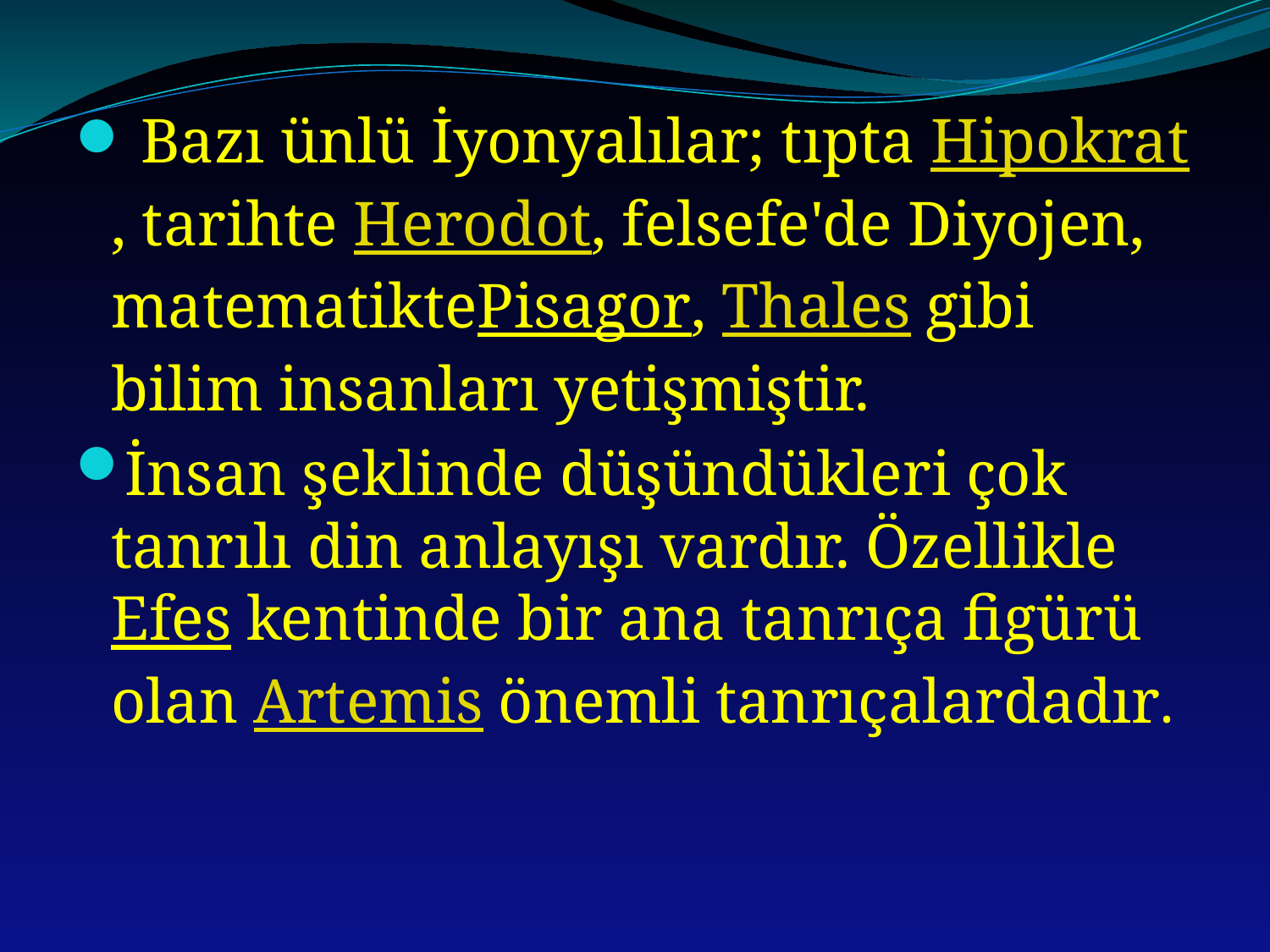

Bazı ünlü İyonyalılar; tıpta Hipokrat, tarihte Herodot, felsefe'de Diyojen, matematiktePisagor, Thales gibi bilim insanları yetişmiştir.
İnsan şeklinde düşündükleri çok tanrılı din anlayışı vardır. Özellikle Efes kentinde bir ana tanrıça figürü olan Artemis önemli tanrıçalardadır.